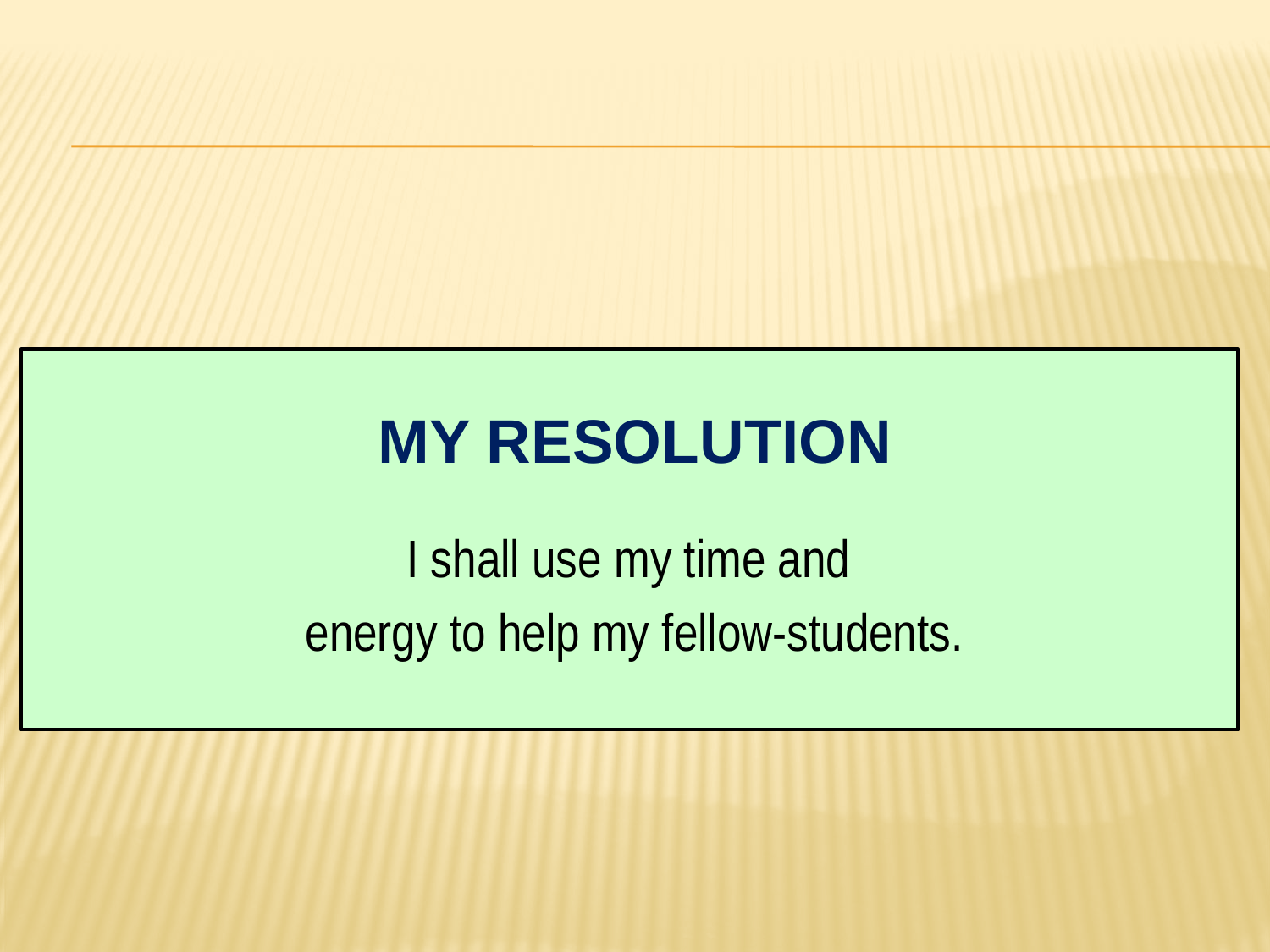

# My Resolution
I shall use my time and
energy to help my fellow-students.